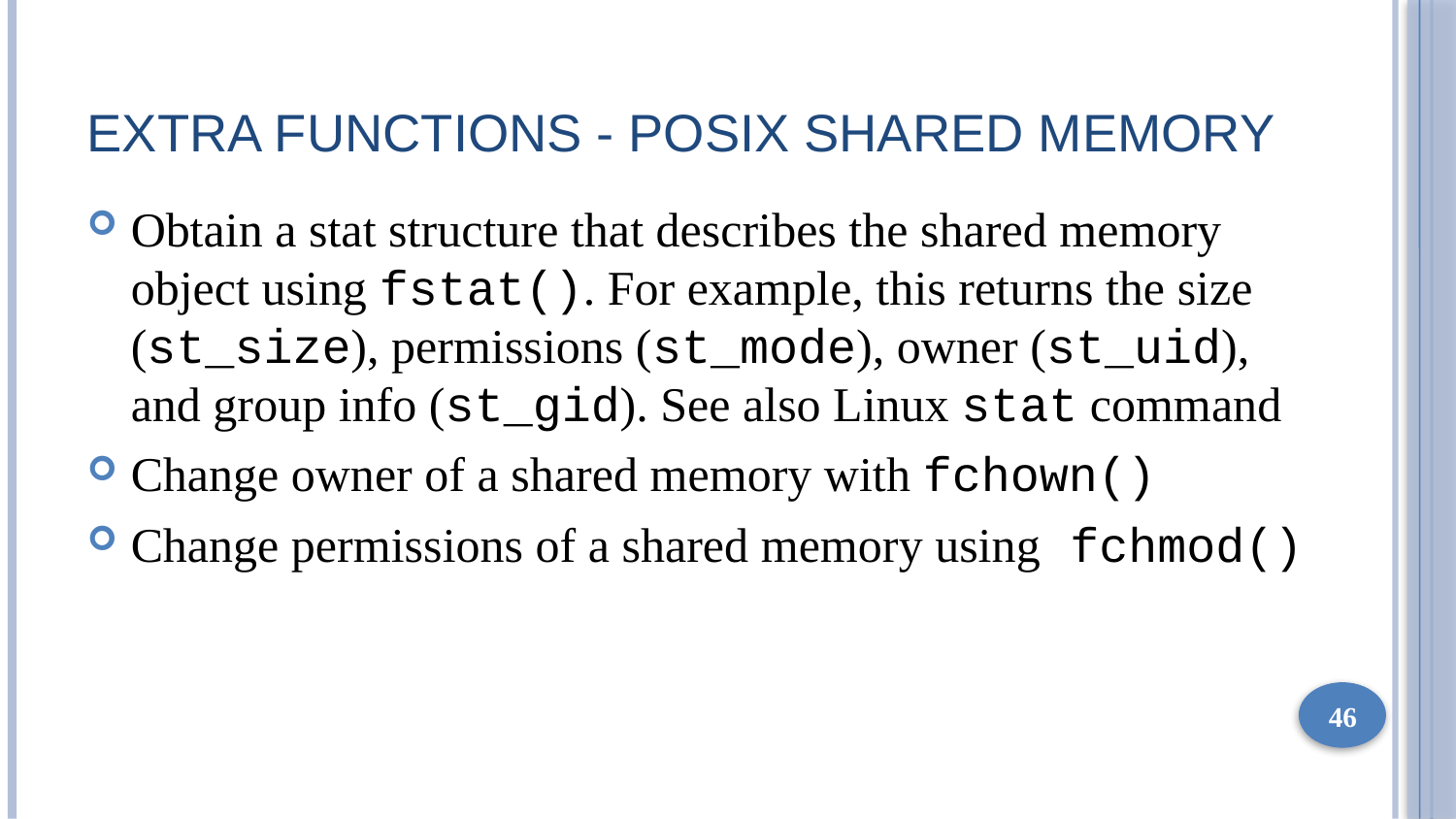

# Extra Functions - POSIX Shared Memory
Obtain a stat structure that describes the shared memory object using fstat(). For example, this returns the size (st_size), permissions (st_mode), owner (st_uid), and group info (st_gid). See also Linux stat command
Change owner of a shared memory with fchown()
Change permissions of a shared memory using fchmod()
46